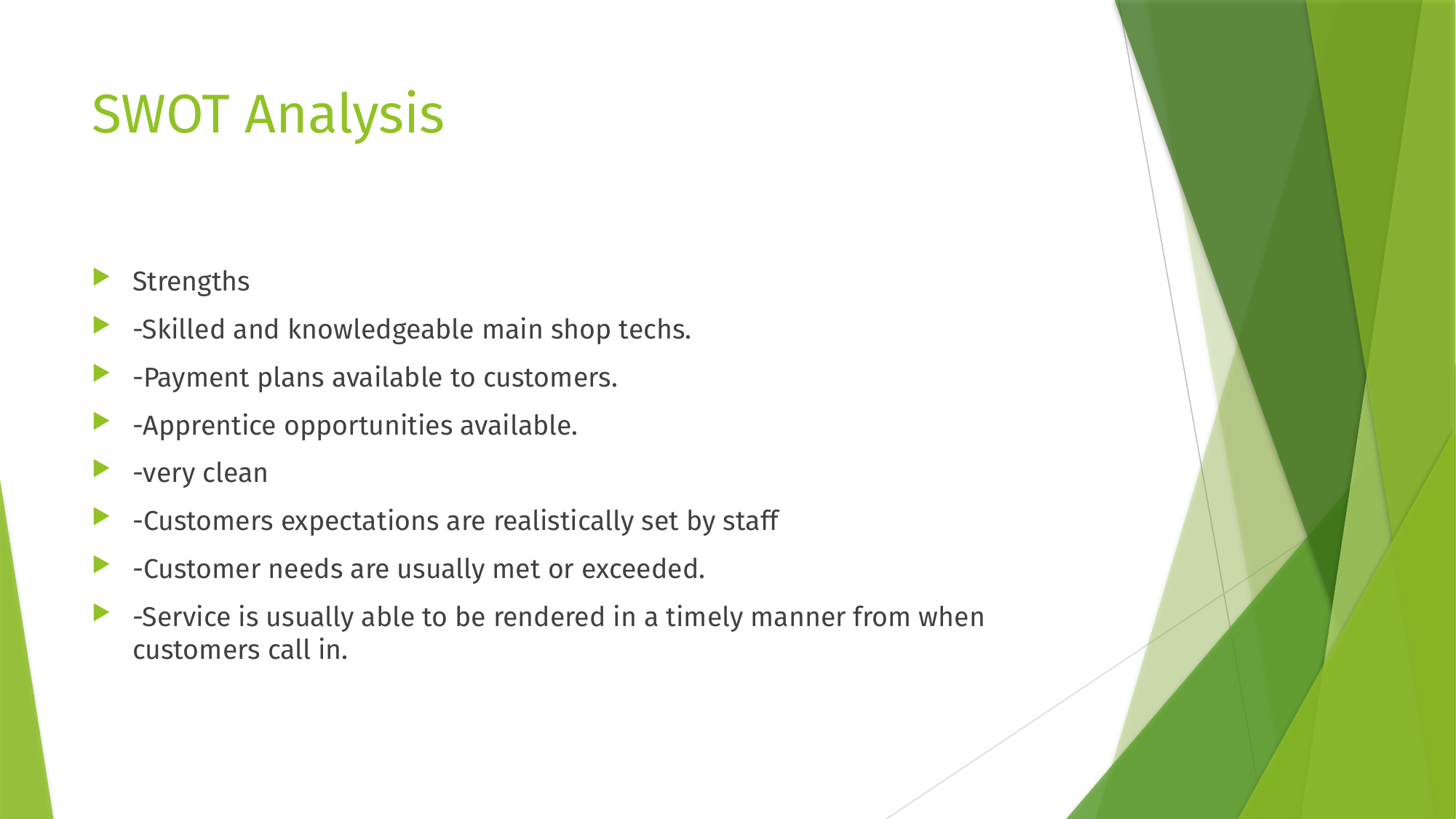

# SWOT Analysis
Strengths
-Skilled and knowledgeable main shop techs.
-Payment plans available to customers.
-Apprentice opportunities available.
-very clean
-Customers expectations are realistically set by staff
-Customer needs are usually met or exceeded.
-Service is usually able to be rendered in a timely manner from when customers call in.